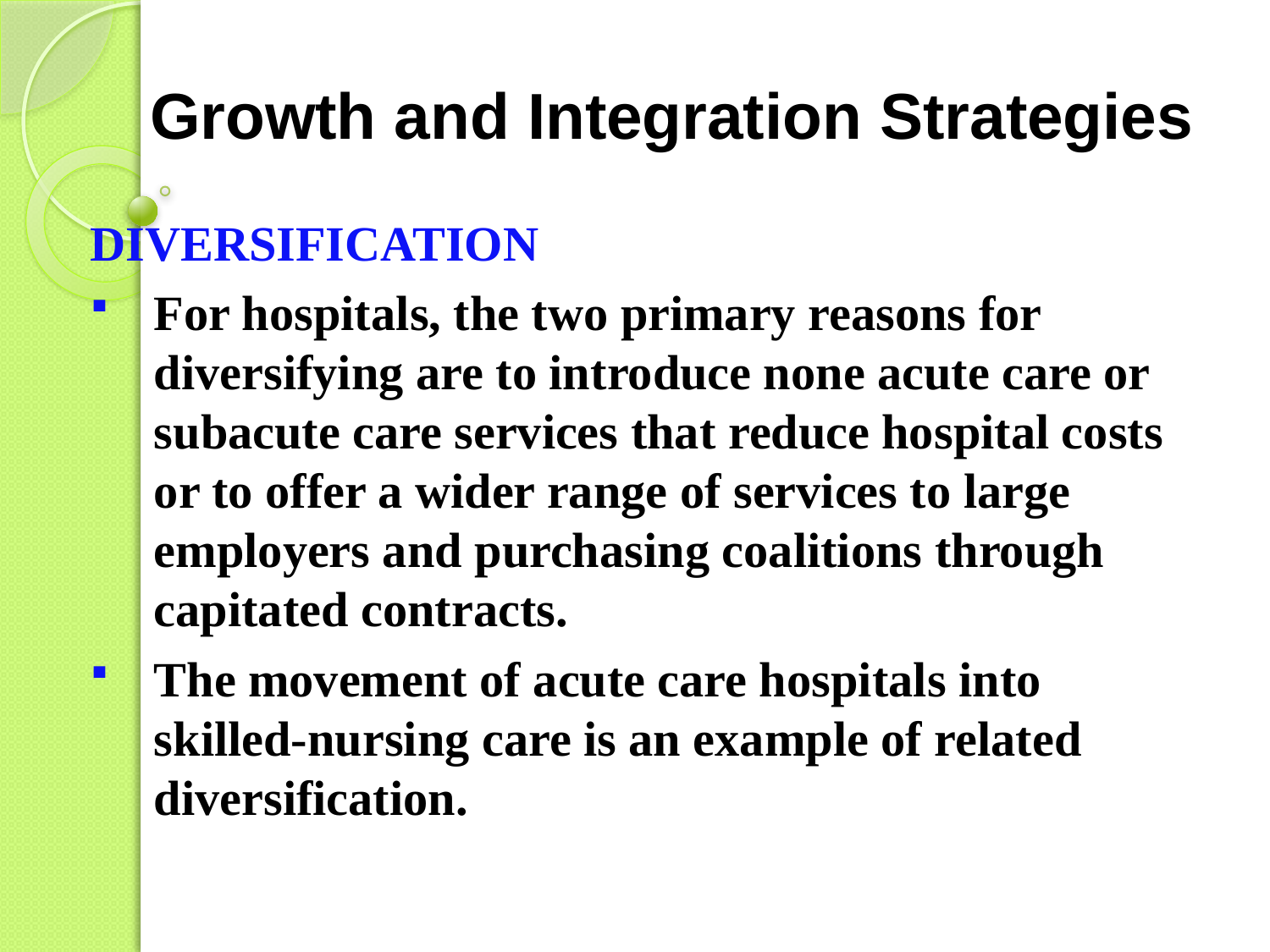

# Growth and Integration Strategies
DIVERSIFICATION
For hospitals, the two primary reasons for diversifying are to introduce none acute care or subacute care services that reduce hospital costs or to offer a wider range of services to large employers and purchasing coalitions through capitated contracts.
The movement of acute care hospitals into skilled-nursing care is an example of related diversification.